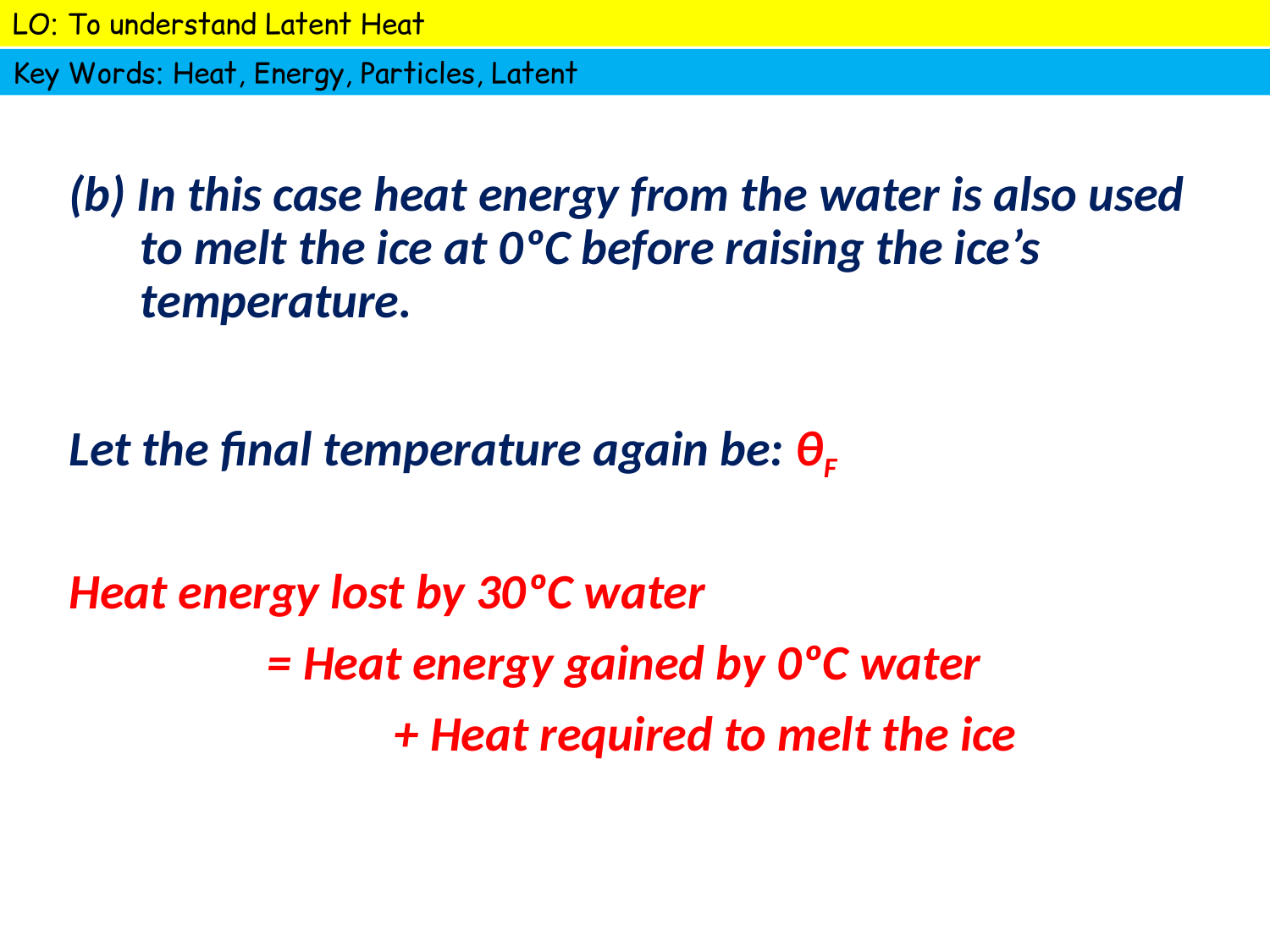

(b) In this case heat energy from the water is also used to melt the ice at 0ºC before raising the ice’s temperature.

Let the final temperature again be: θF

Heat energy lost by 30ºC water
		= Heat energy gained by 0ºC water
			+ Heat required to melt the ice